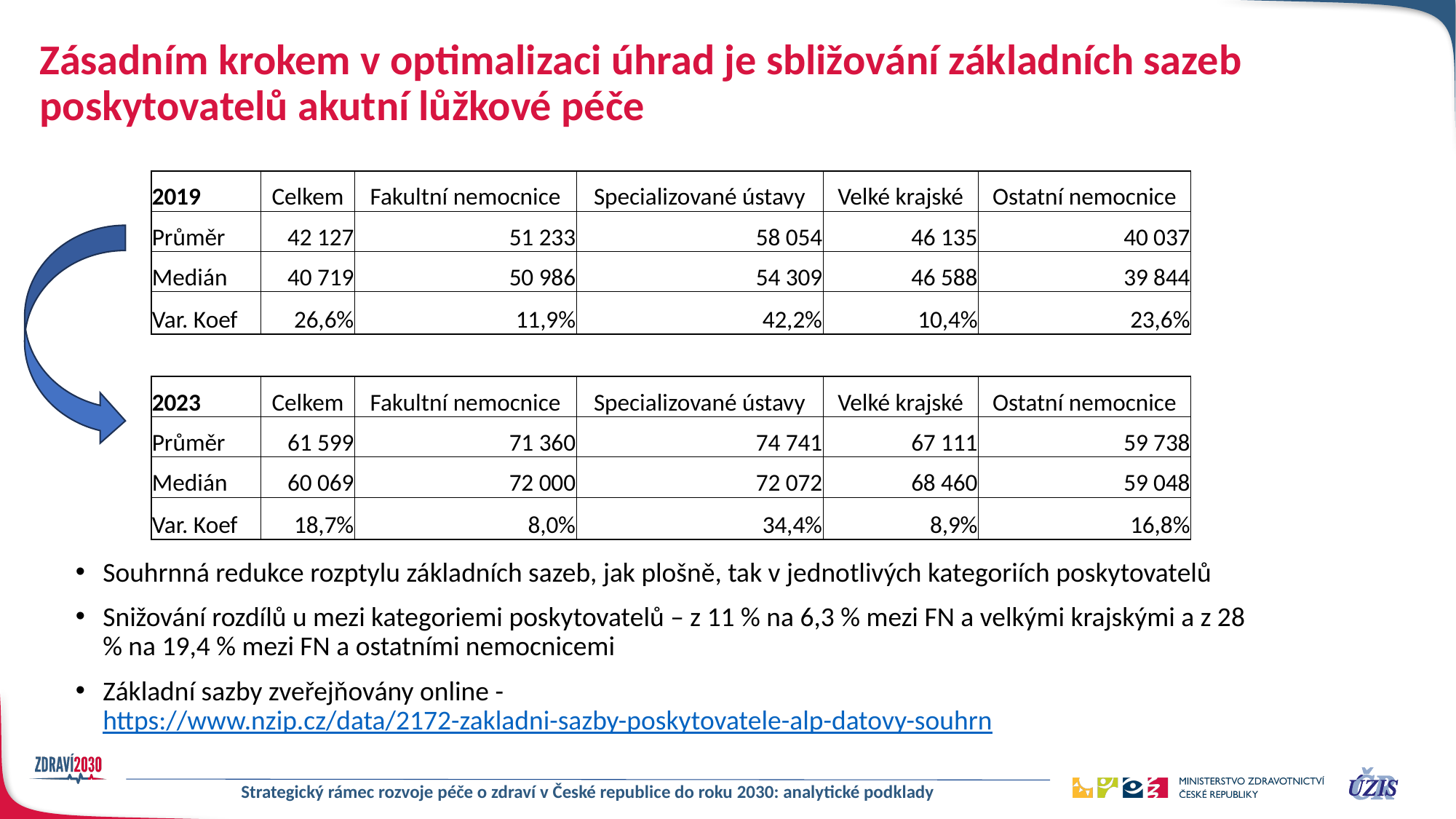

Zásadním krokem v optimalizaci úhrad je sbližování základních sazeb poskytovatelů akutní lůžkové péče

Souhrnná redukce rozptylu základních sazeb, jak plošně, tak v jednotlivých kategoriích poskytovatelů
Snižování rozdílů u mezi kategoriemi poskytovatelů – z 11 % na 6,3 % mezi FN a velkými krajskými a z 28 % na 19,4 % mezi FN a ostatními nemocnicemi
Základní sazby zveřejňovány online - https://www.nzip.cz/data/2172-zakladni-sazby-poskytovatele-alp-datovy-souhrn

| 2019 | Celkem | Fakultní nemocnice | Specializované ústavy | Velké krajské | Ostatní nemocnice |
| --- | --- | --- | --- | --- | --- |
| Průměr | 42 127 | 51 233 | 58 054 | 46 135 | 40 037 |
| Medián | 40 719 | 50 986 | 54 309 | 46 588 | 39 844 |
| Var. Koef | 26,6% | 11,9% | 42,2% | 10,4% | 23,6% |
|  |  |  |  |  |  |
| 2023 | Celkem | Fakultní nemocnice | Specializované ústavy | Velké krajské | Ostatní nemocnice |
| Průměr | 61 599 | 71 360 | 74 741 | 67 111 | 59 738 |
| Medián | 60 069 | 72 000 | 72 072 | 68 460 | 59 048 |
| Var. Koef | 18,7% | 8,0% | 34,4% | 8,9% | 16,8% |